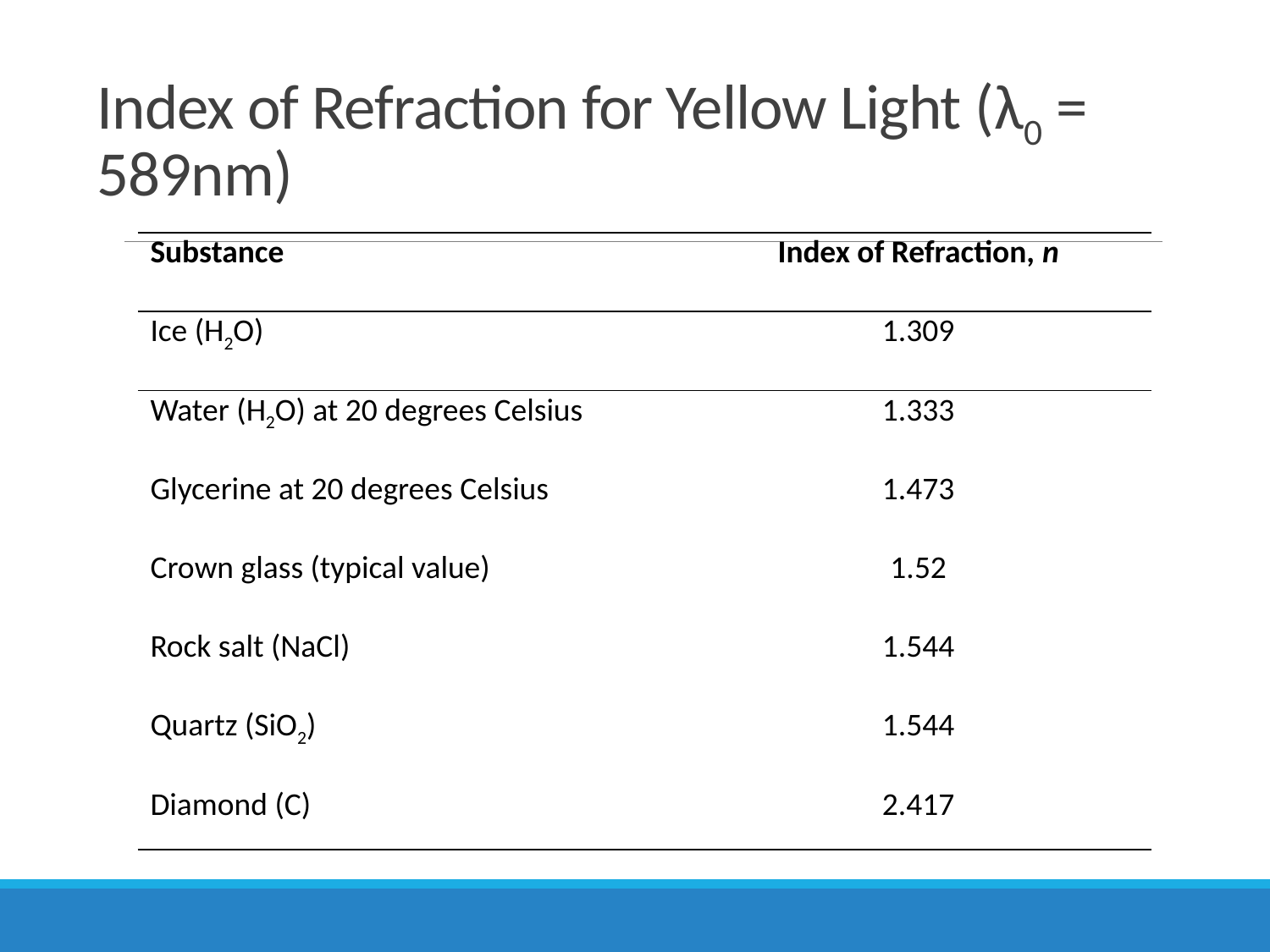

# Index of Refraction for Yellow Light (λ0 = 589nm)
| Substance | Index of Refraction, n |
| --- | --- |
| Ice (H2O) | 1.309 |
| Water (H2O) at 20 degrees Celsius | 1.333 |
| Glycerine at 20 degrees Celsius | 1.473 |
| Crown glass (typical value) | 1.52 |
| Rock salt (NaCl) | 1.544 |
| Quartz (SiO2) | 1.544 |
| Diamond (C) | 2.417 |